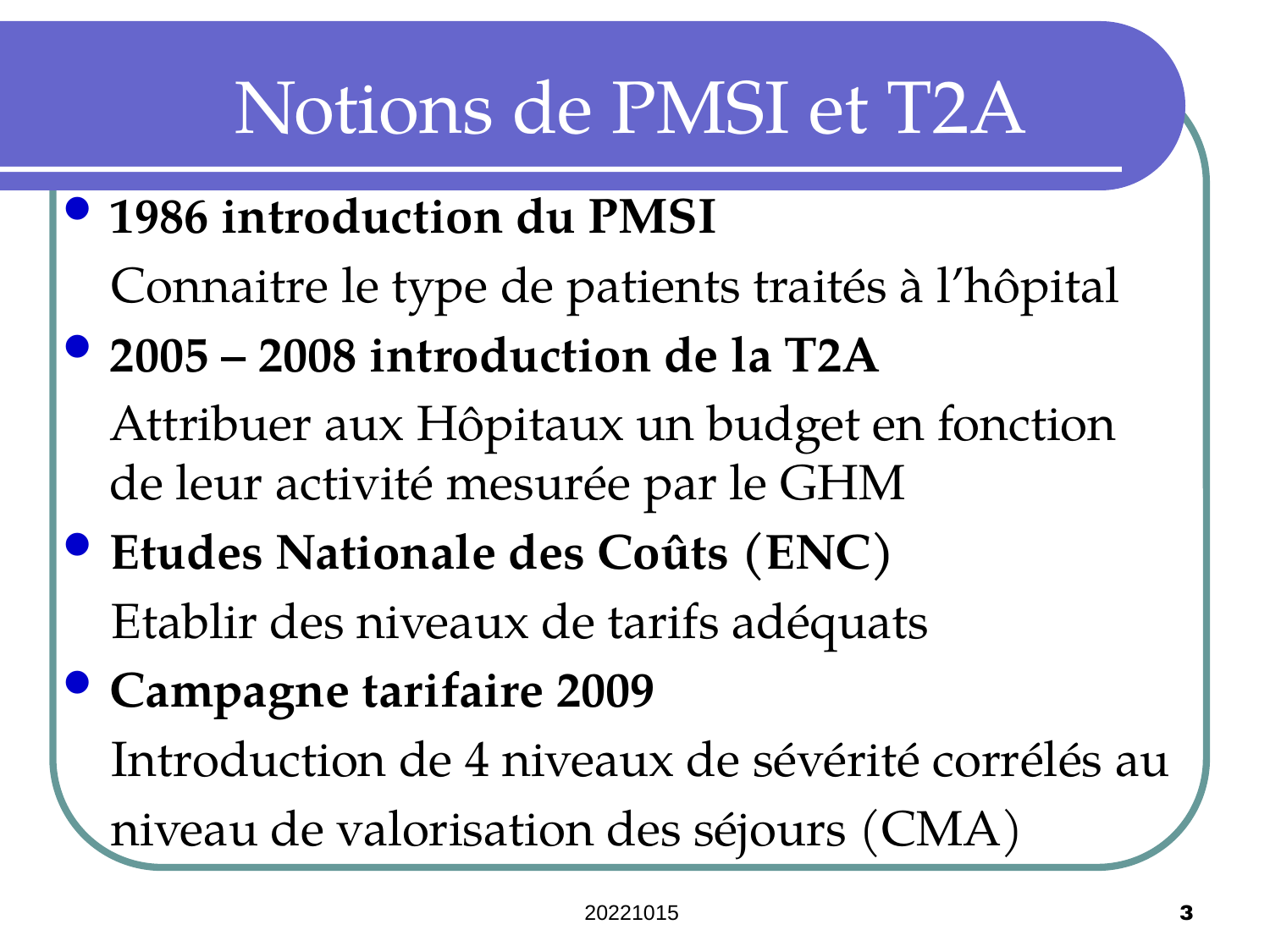

# Notions de PMSI et T2A
1986 introduction du PMSI
    Connaitre le type de patients traités à l’hôpital
2005 – 2008 introduction de la T2A
	Attribuer aux Hôpitaux un budget en fonction de leur activité mesurée par le GHM
Etudes Nationale des Coûts (ENC)
    Etablir des niveaux de tarifs adéquats
Campagne tarifaire 2009
    Introduction de 4 niveaux de sévérité corrélés au
    niveau de valorisation des séjours (CMA)

20221015
3